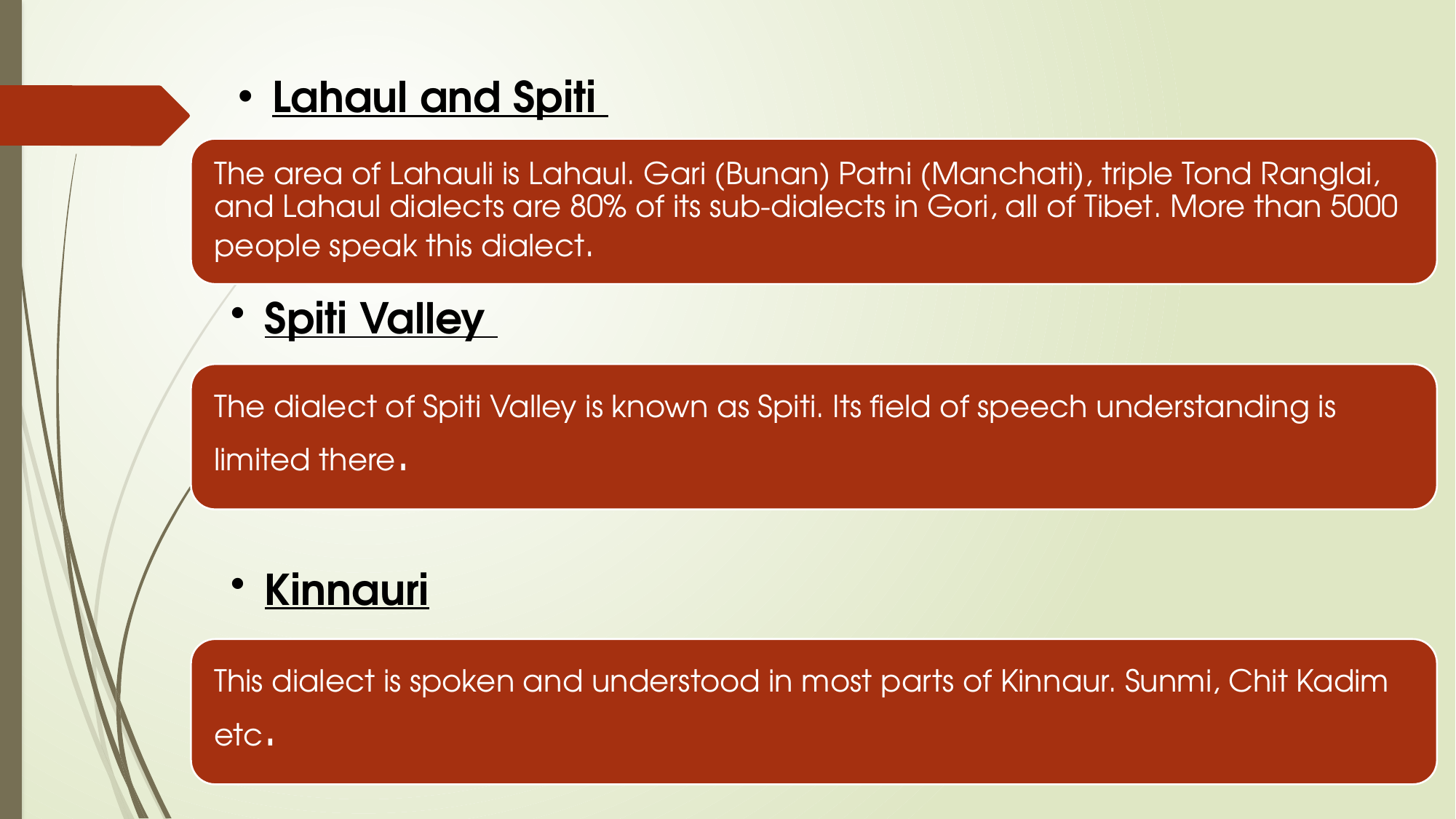

Lahaul and Spiti

The area of ​​Lahauli is Lahaul. Gari (Bunan) Patni (Manchati), triple Tond Ranglai, and Lahaul dialects are 80% of its sub-dialects in Gori, all of Tibet. More than 5000 people speak this dialect.
Spiti Valley
The dialect of Spiti Valley is known as Spiti. Its field of speech understanding is limited there.
Kinnauri
This dialect is spoken and understood in most parts of Kinnaur. Sunmi, Chit Kadim etc.